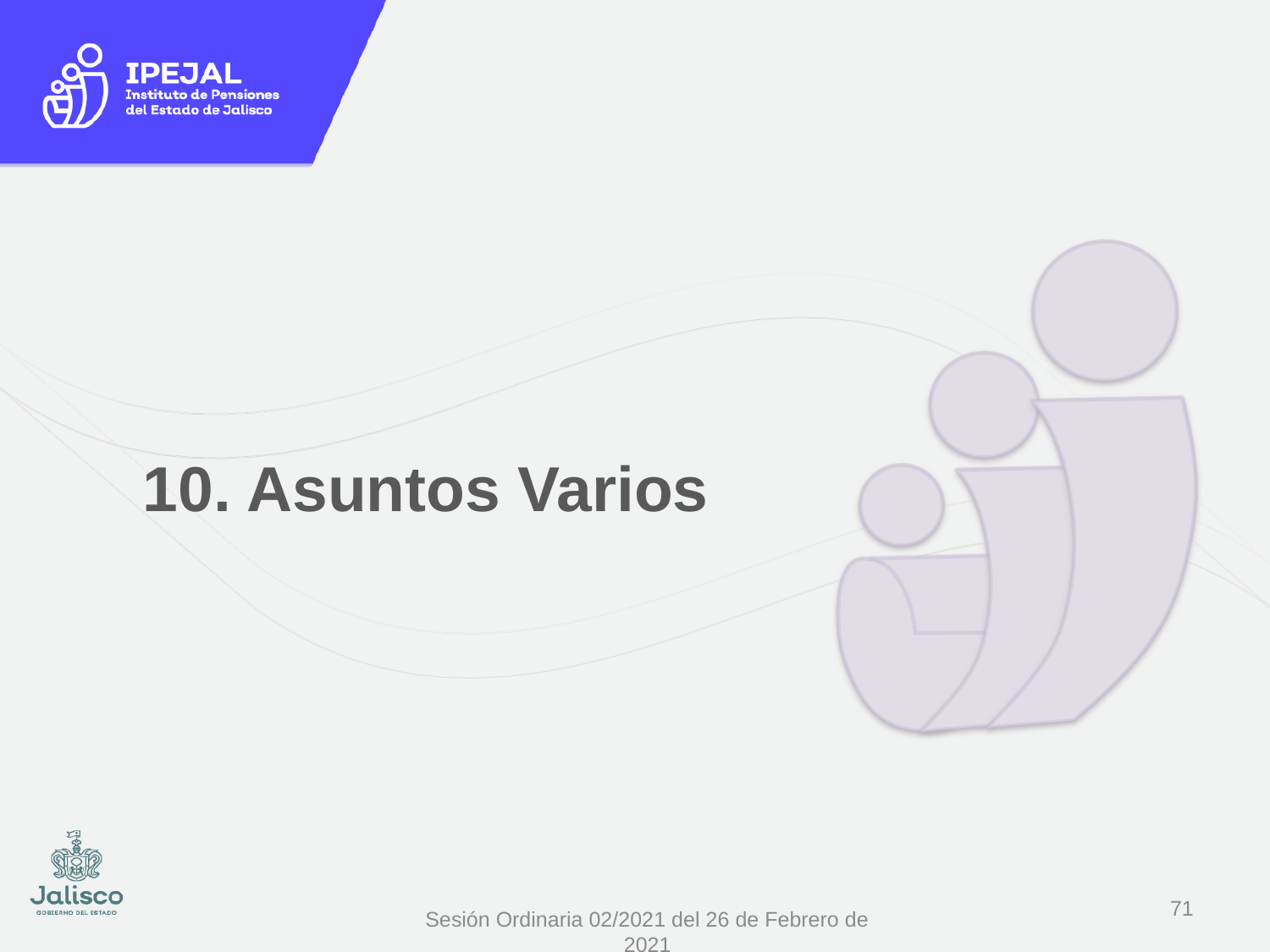

# 10. Asuntos Varios
71
Sesión Ordinaria 02/2021 del 26 de Febrero de 2021